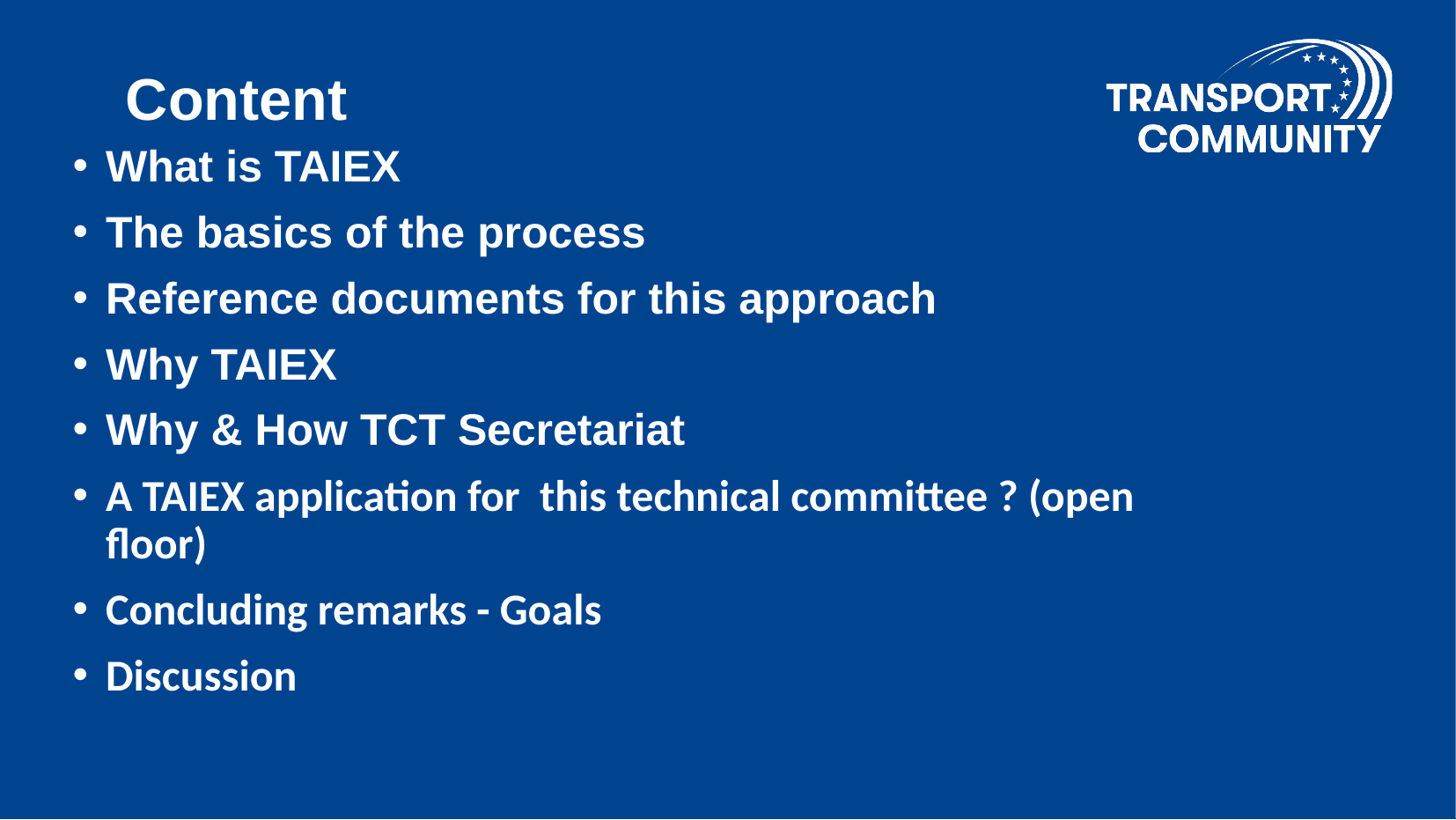

Content
# What is TAIEX
The basics of the process
Reference documents for this approach
Why TAIEX
Why & How TCT Secretariat
A TAIEX application for  this technical committee ? (open floor)
Concluding remarks - Goals
Discussion